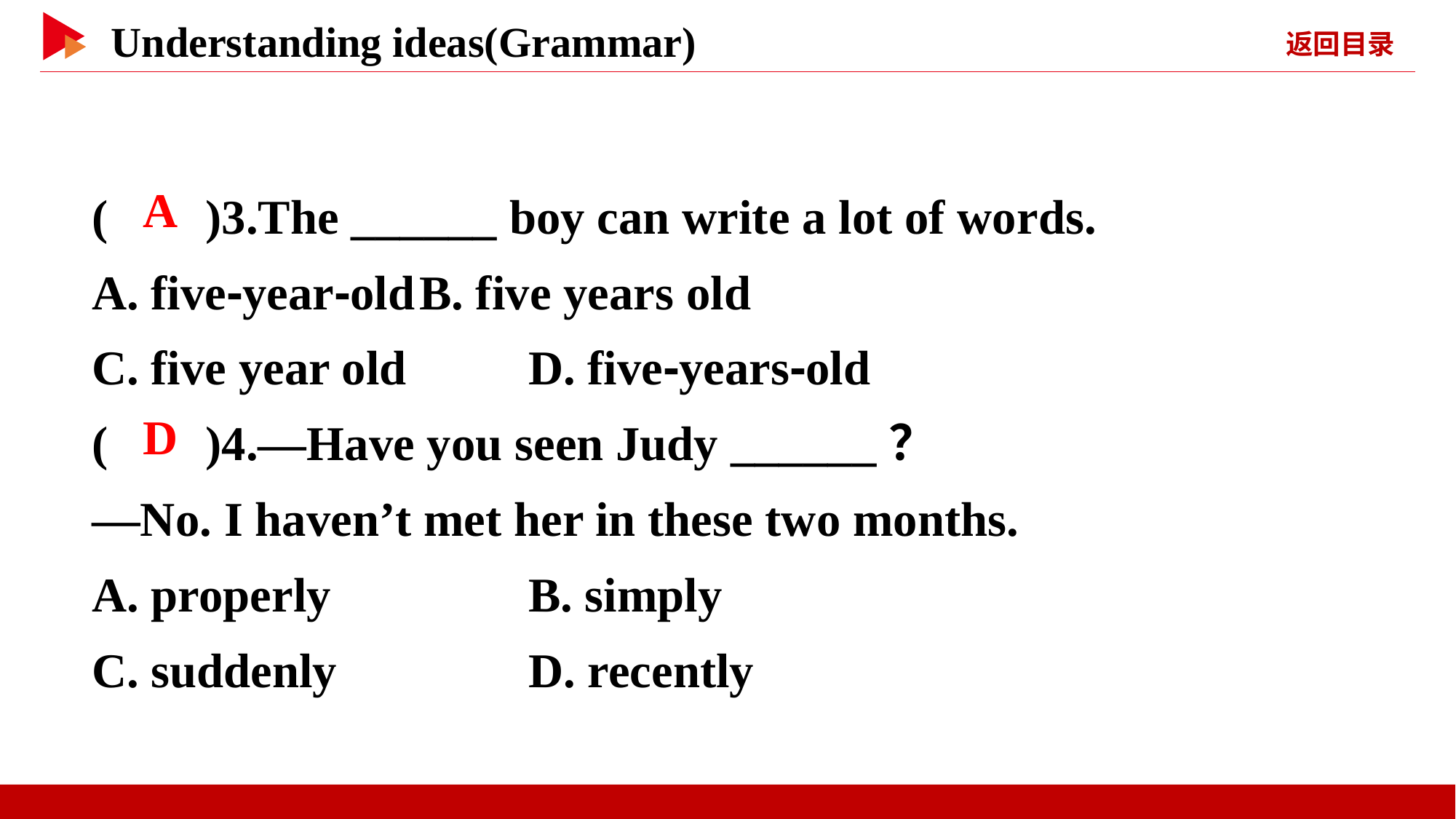

(        )3.The ______ boy can write a lot of words.
A. five⁃year⁃old	B. five years old
C. five year old		D. five⁃years⁃old
(        )4.—Have you seen Judy ______？
—No. I haven’t met her in these two months.
A. properly		B. simply
C. suddenly		D. recently
   A
   D